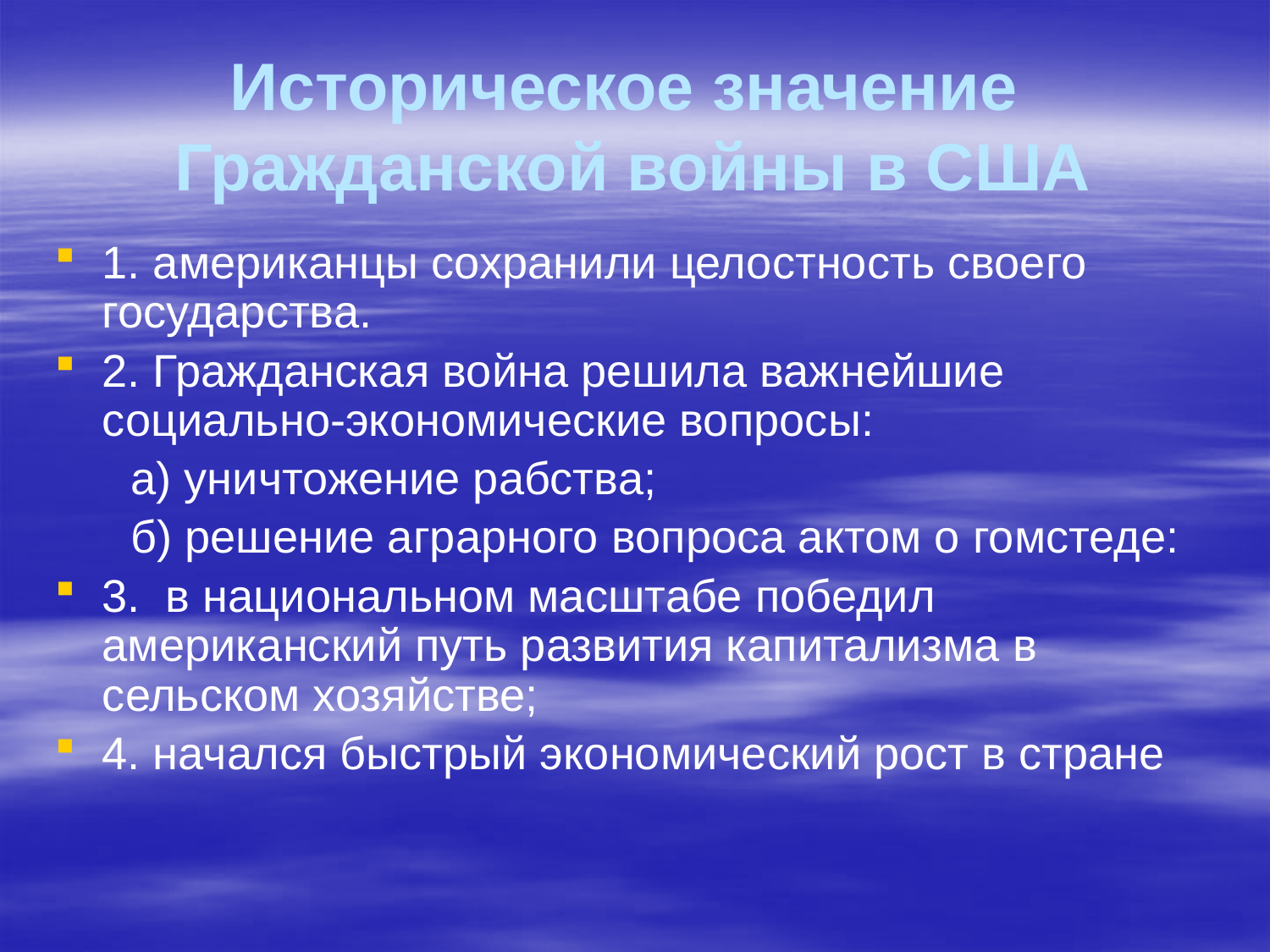

# Историческое значение  Гражданской войны в США
1. американцы сохранили целостность своего государства.
2. Гражданская война решила важнейшие социально-экономические вопросы:
      а) уничтожение рабства;
      б) решение аграрного вопроса актом о гомстеде:
3.  в национальном масштабе победил американский путь развития капитализма в сельском хозяйстве;
4. начался быстрый экономический рост в стране